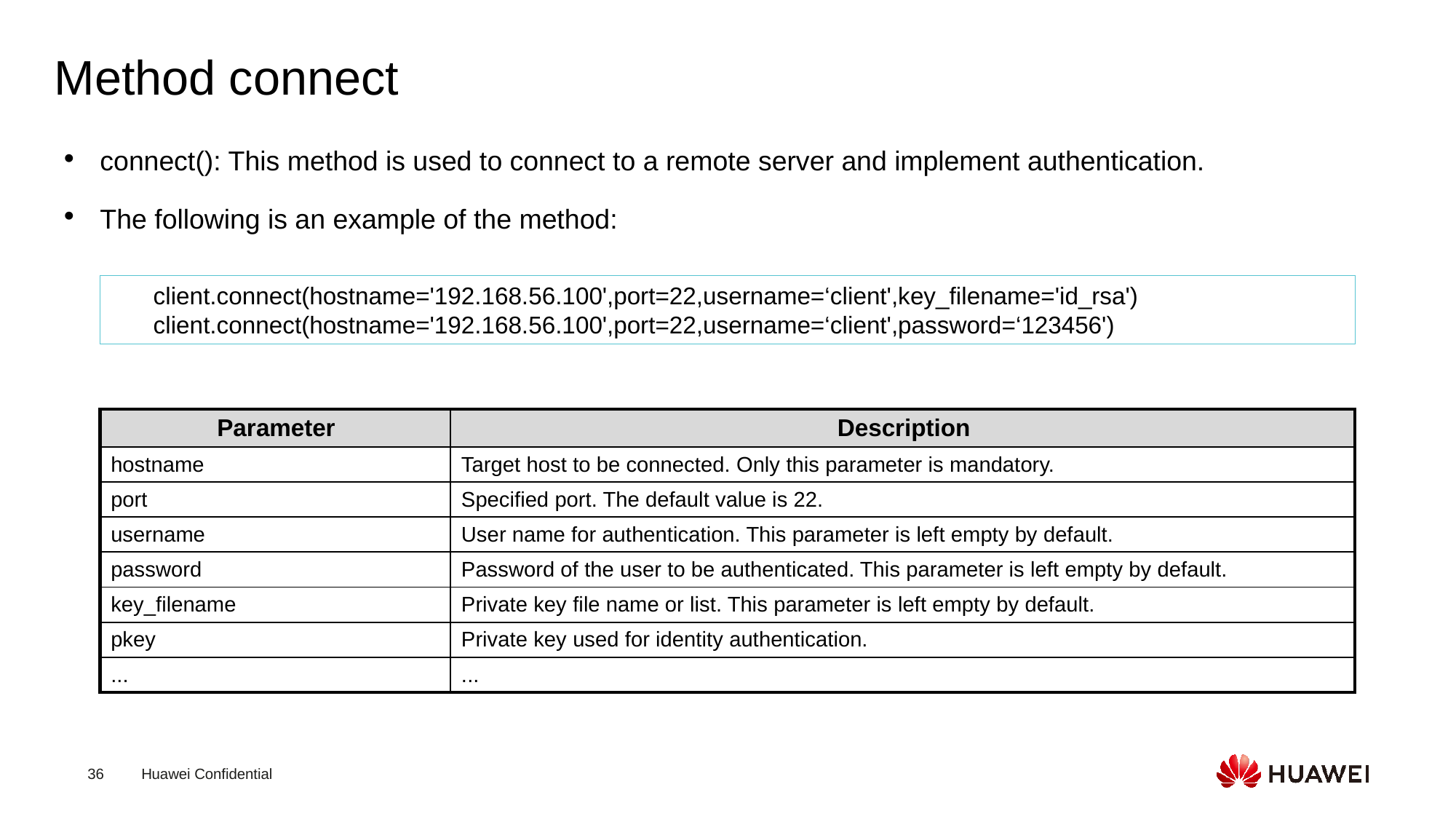

# Method connect
connect(): This method is used to connect to a remote server and implement authentication.
The following is an example of the method:
client.connect(hostname='192.168.56.100',port=22,username=‘client',key_filename='id_rsa')
client.connect(hostname='192.168.56.100',port=22,username=‘client',password=‘123456')
| Parameter | Description |
| --- | --- |
| hostname | Target host to be connected. Only this parameter is mandatory. |
| port | Specified port. The default value is 22. |
| username | User name for authentication. This parameter is left empty by default. |
| password | Password of the user to be authenticated. This parameter is left empty by default. |
| key\_filename | Private key file name or list. This parameter is left empty by default. |
| pkey | Private key used for identity authentication. |
| ... | ... |